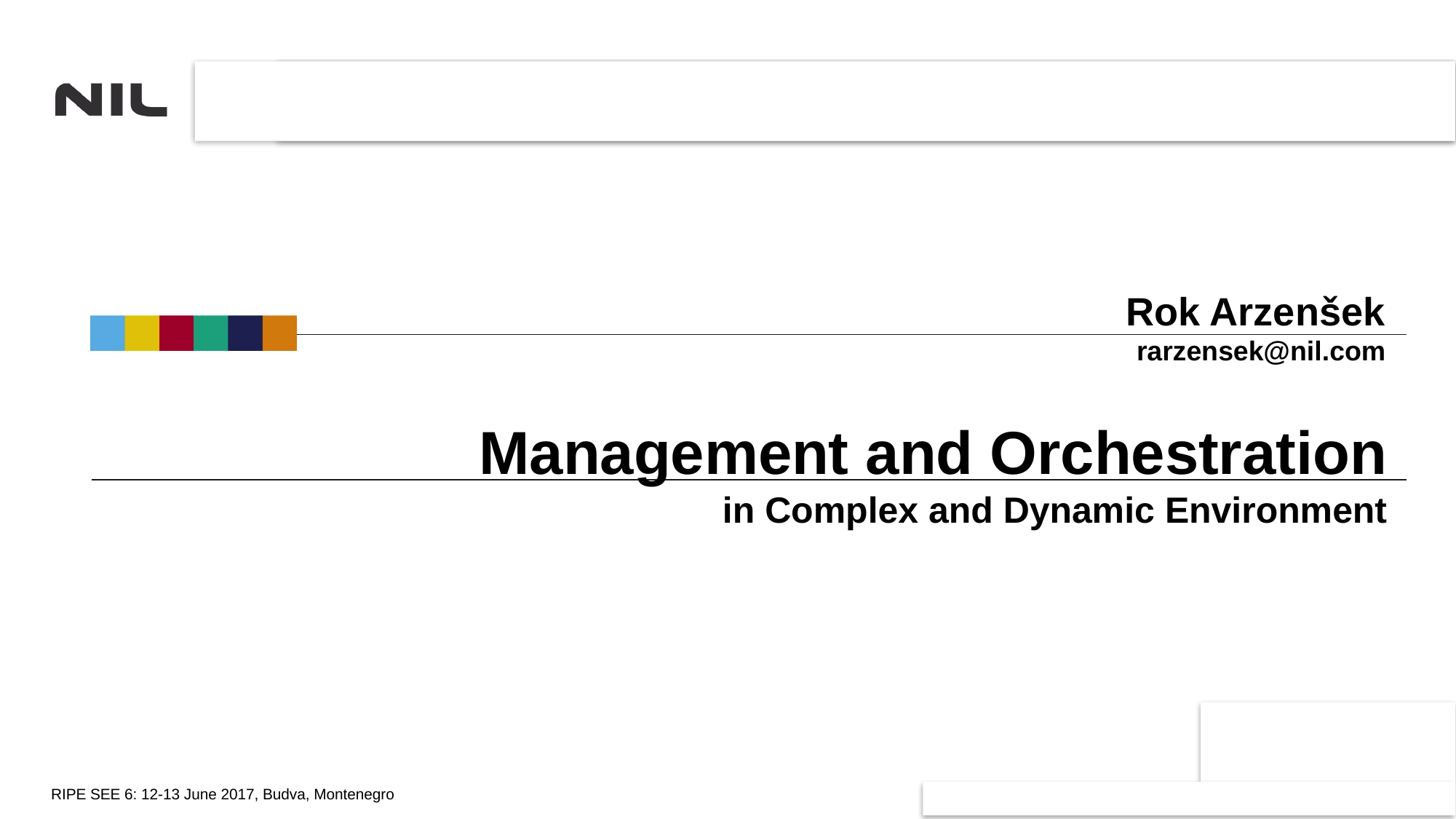

Rok Arzenšek
rarzensek@nil.com
# Management and Orchestration in Complex and Dynamic Environment